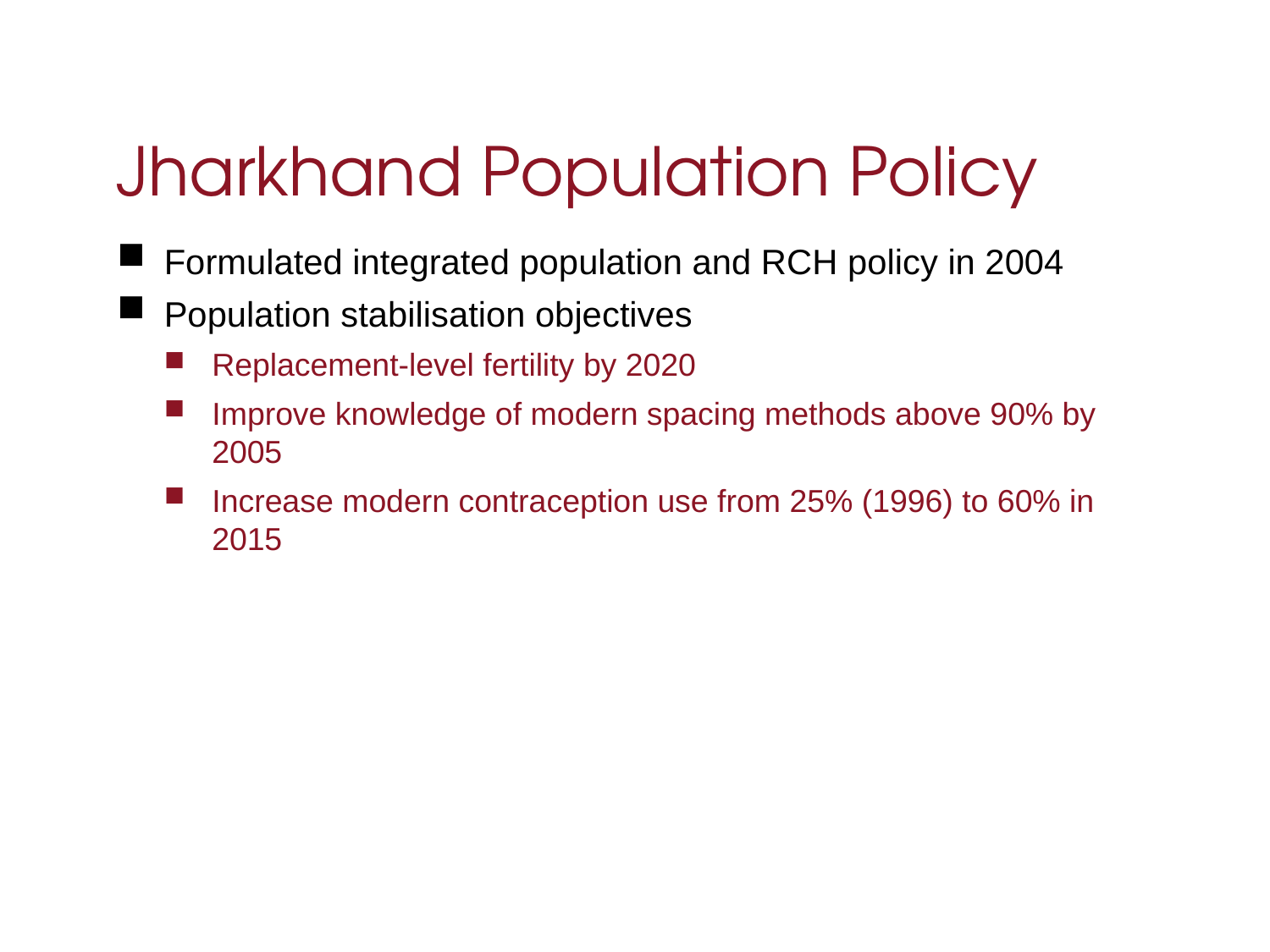

# Jharkhand Population Policy
Formulated integrated population and RCH policy in 2004
Population stabilisation objectives
Replacement-level fertility by 2020
Improve knowledge of modern spacing methods above 90% by 2005
Increase modern contraception use from 25% (1996) to 60% in 2015